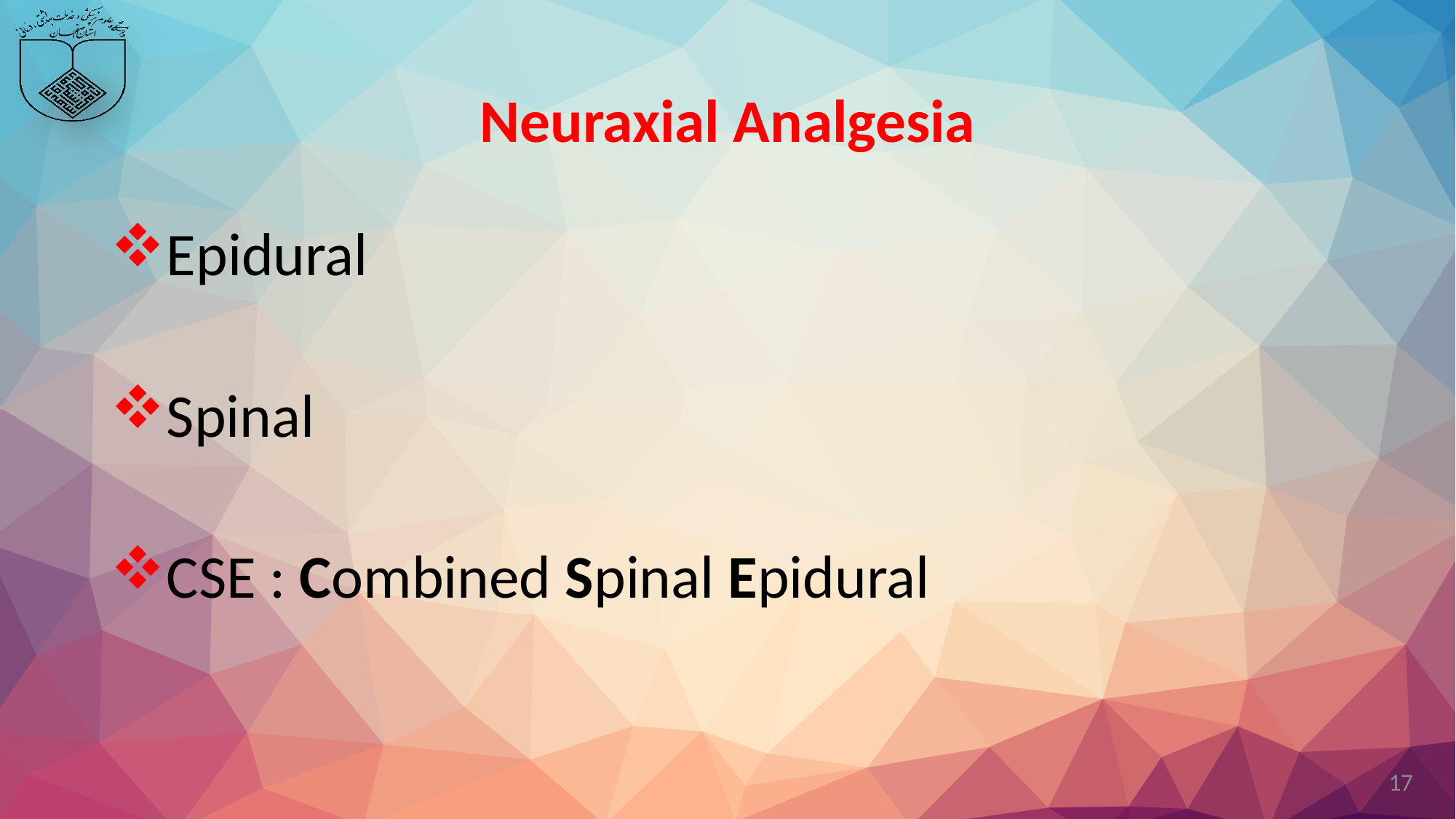

# Neuraxial Analgesia
Epidural

Spinal

CSE : Combined Spinal Epidural
17